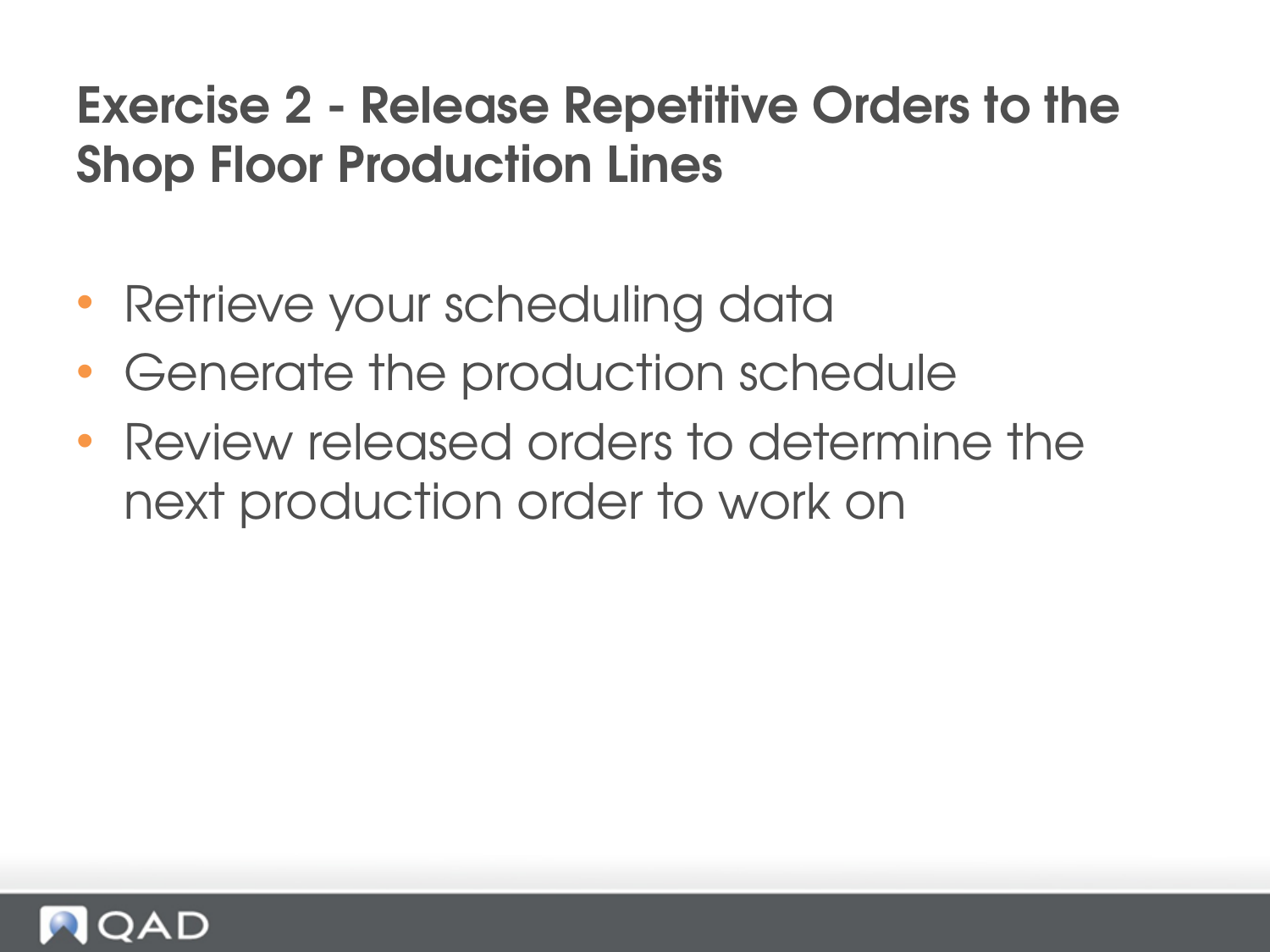

# Exercise 2 - Release Repetitive Orders to the Shop Floor Production Lines
Retrieve your scheduling data
Generate the production schedule
Review released orders to determine the next production order to work on